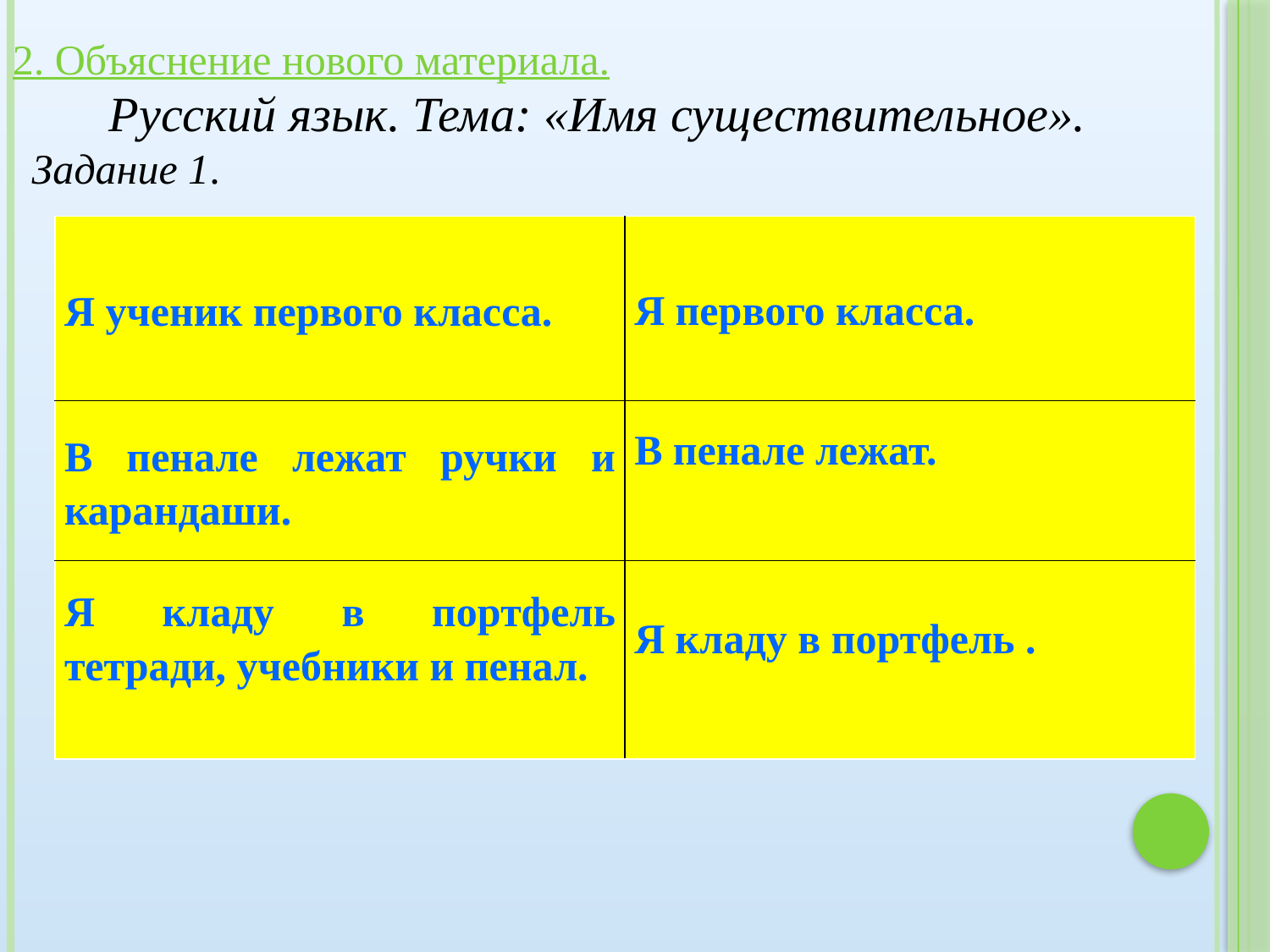

2. Объяснение нового материала.
Русский язык. Тема: «Имя существительное».
  Задание 1.

| Я ученик первого класса. | Я первого класса. |
| --- | --- |
| В пенале лежат ручки и карандаши. | В пенале лежат. |
| Я кладу в портфель тетради, учебники и пенал. | Я кладу в портфель . |
|  |  |